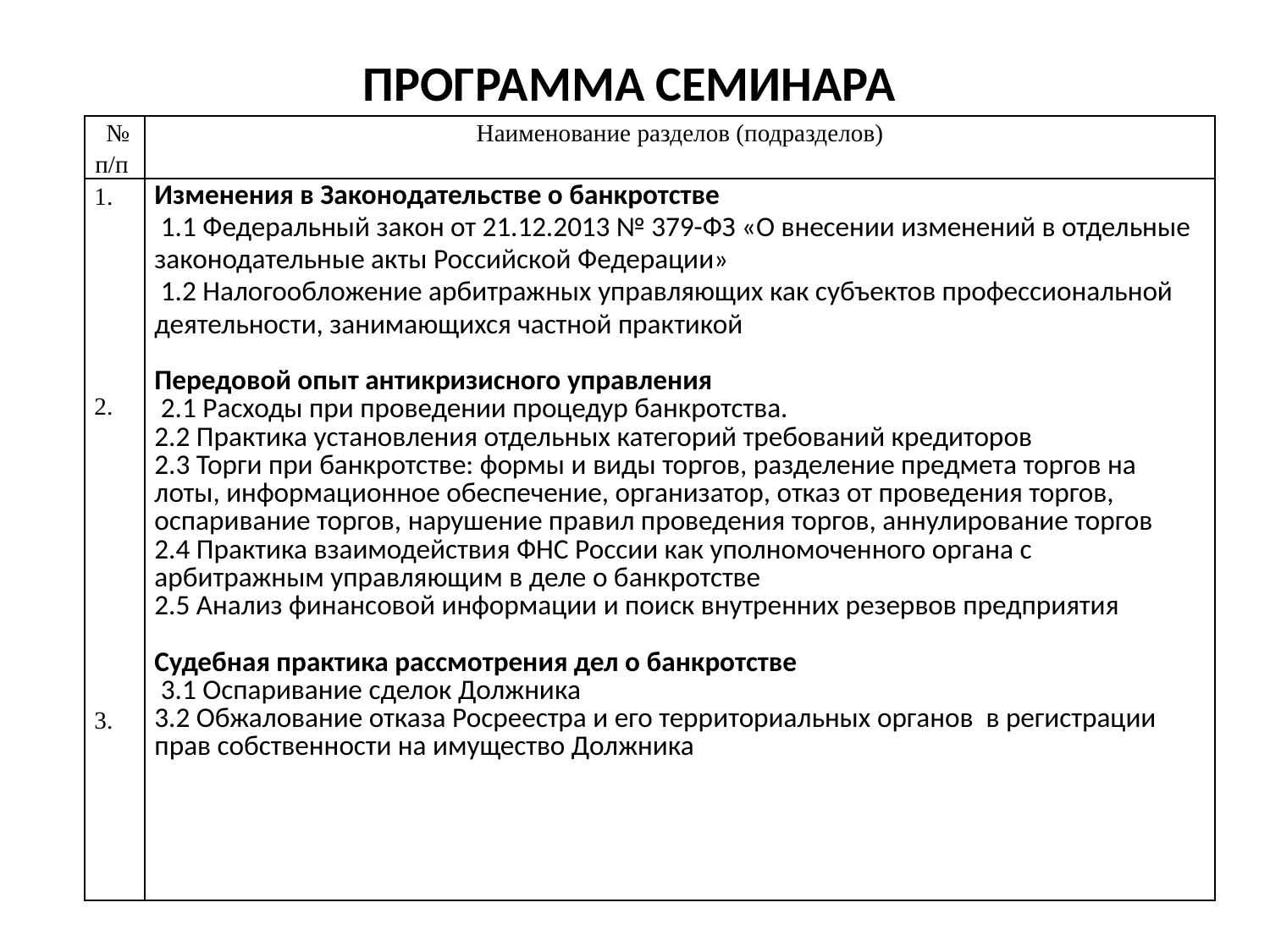

# ПРОГРАММА СЕМИНАРА
| № п/п | Наименование разделов (подразделов) |
| --- | --- |
| 1. 2. 3. | Изменения в Законодательстве о банкротстве  1.1 Федеральный закон от 21.12.2013 № 379-ФЗ «О внесении изменений в отдельные законодательные акты Российской Федерации»  1.2 Налогообложение арбитражных управляющих как субъектов профессиональной деятельности, занимающихся частной практикой   Передовой опыт антикризисного управления  2.1 Расходы при проведении процедур банкротства. 2.2 Практика установления отдельных категорий требований кредиторов 2.3 Торги при банкротстве: формы и виды торгов, разделение предмета торгов на лоты, информационное обеспечение, организатор, отказ от проведения торгов, оспаривание торгов, нарушение правил проведения торгов, аннулирование торгов 2.4 Практика взаимодействия ФНС России как уполномоченного органа с арбитражным управляющим в деле о банкротстве 2.5 Анализ финансовой информации и поиск внутренних резервов предприятия Судебная практика рассмотрения дел о банкротстве  3.1 Оспаривание сделок Должника 3.2 Обжалование отказа Росреестра и его территориальных органов в регистрации прав собственности на имущество Должника |